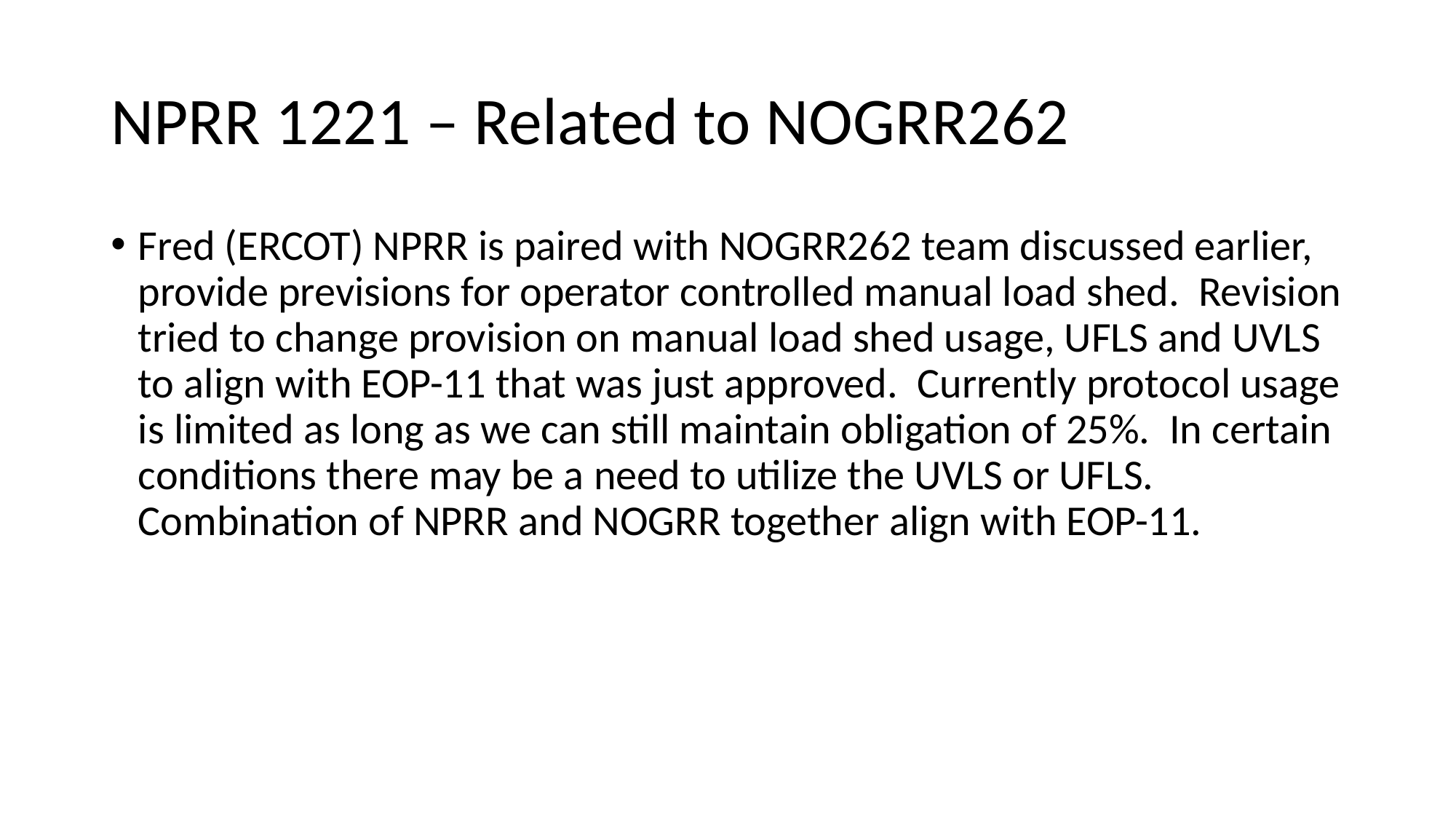

# NPRR 1221 – Related to NOGRR262
Fred (ERCOT) NPRR is paired with NOGRR262 team discussed earlier, provide previsions for operator controlled manual load shed.  Revision tried to change provision on manual load shed usage, UFLS and UVLS to align with EOP-11 that was just approved.  Currently protocol usage is limited as long as we can still maintain obligation of 25%.  In certain conditions there may be a need to utilize the UVLS or UFLS.  Combination of NPRR and NOGRR together align with EOP-11.